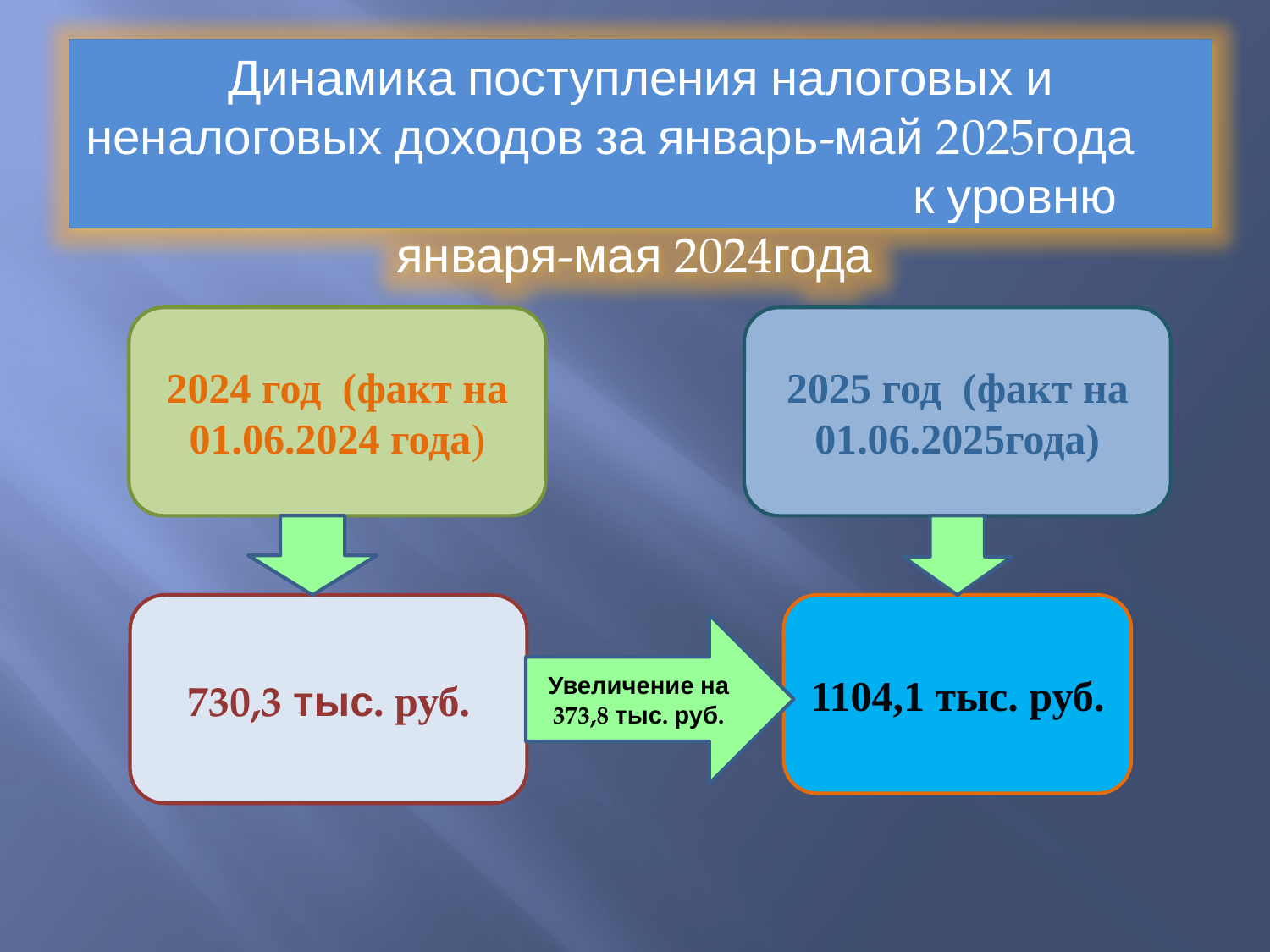

Динамика поступления налоговых и неналоговых доходов за январь-май 2025года                                                                   к уровню января-мая 2024года
2024 год  (факт на 01.06.2024 года)
2025 год  (факт на 01.06.2025года)

1104,1 тыс. руб.
730,3 тыс. руб.
Увеличение на 373,8 тыс. руб.